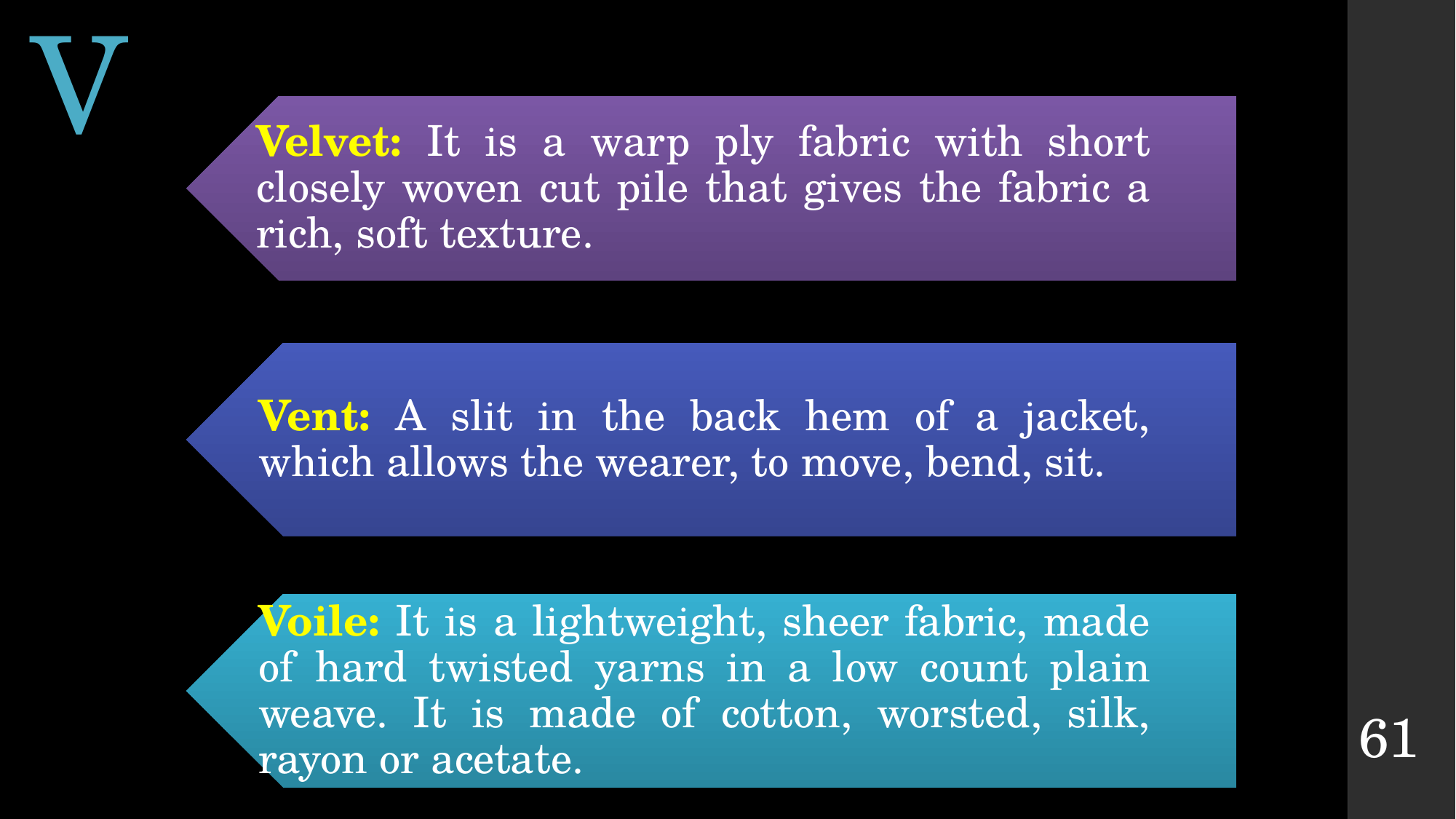

V
Velvet: It is a warp ply fabric with short closely woven cut pile that gives the fabric a rich, soft texture.
Vent: A slit in the back hem of a jacket, which allows the wearer, to move, bend, sit.
Voile: It is a lightweight, sheer fabric, made of hard twisted yarns in a low count plain weave. It is made of cotton, worsted, silk, rayon or acetate.
61